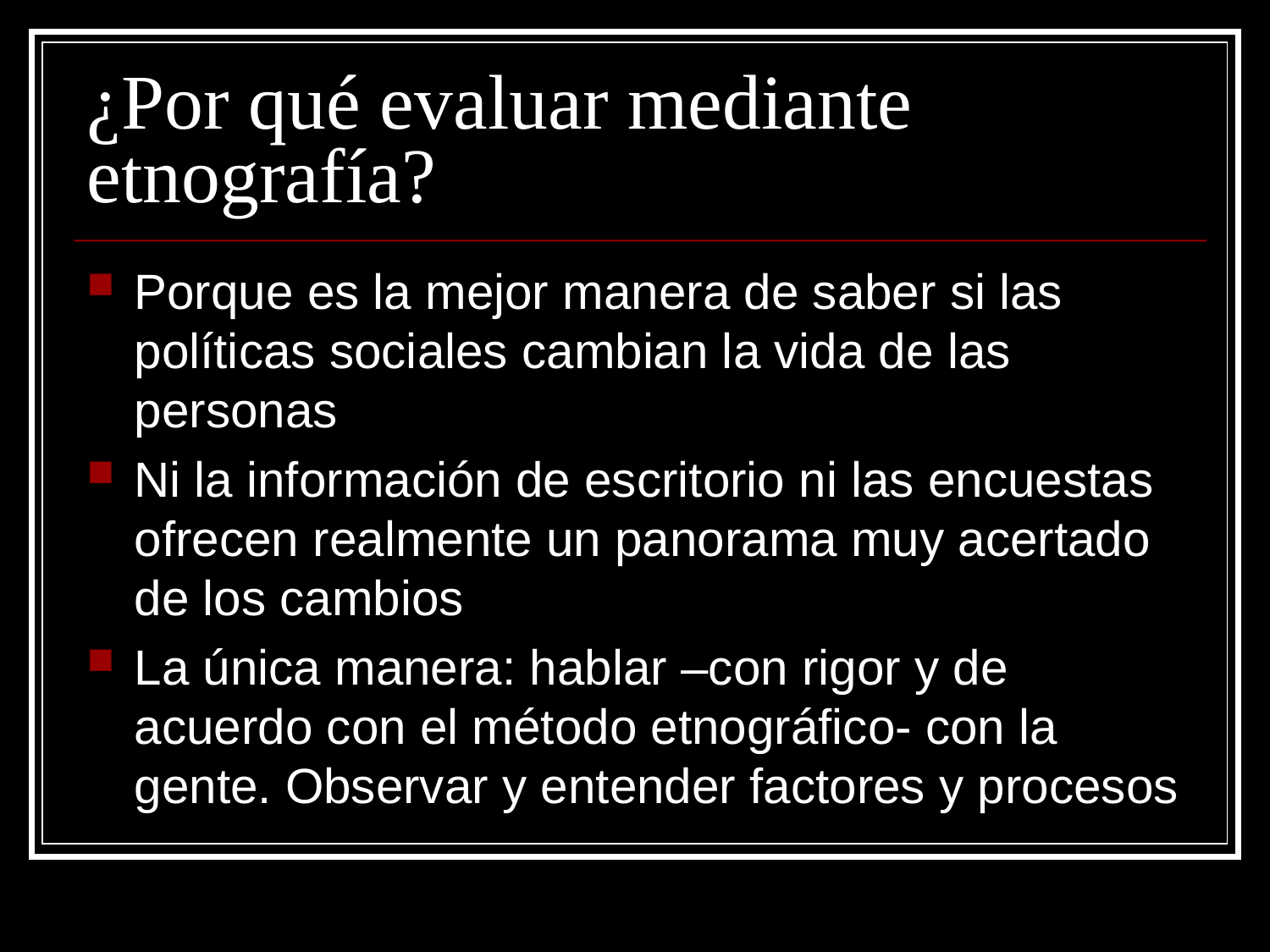

# ¿Por qué evaluar mediante etnografía?
Porque es la mejor manera de saber si las políticas sociales cambian la vida de las personas
Ni la información de escritorio ni las encuestas ofrecen realmente un panorama muy acertado de los cambios
La única manera: hablar –con rigor y de acuerdo con el método etnográfico- con la gente. Observar y entender factores y procesos